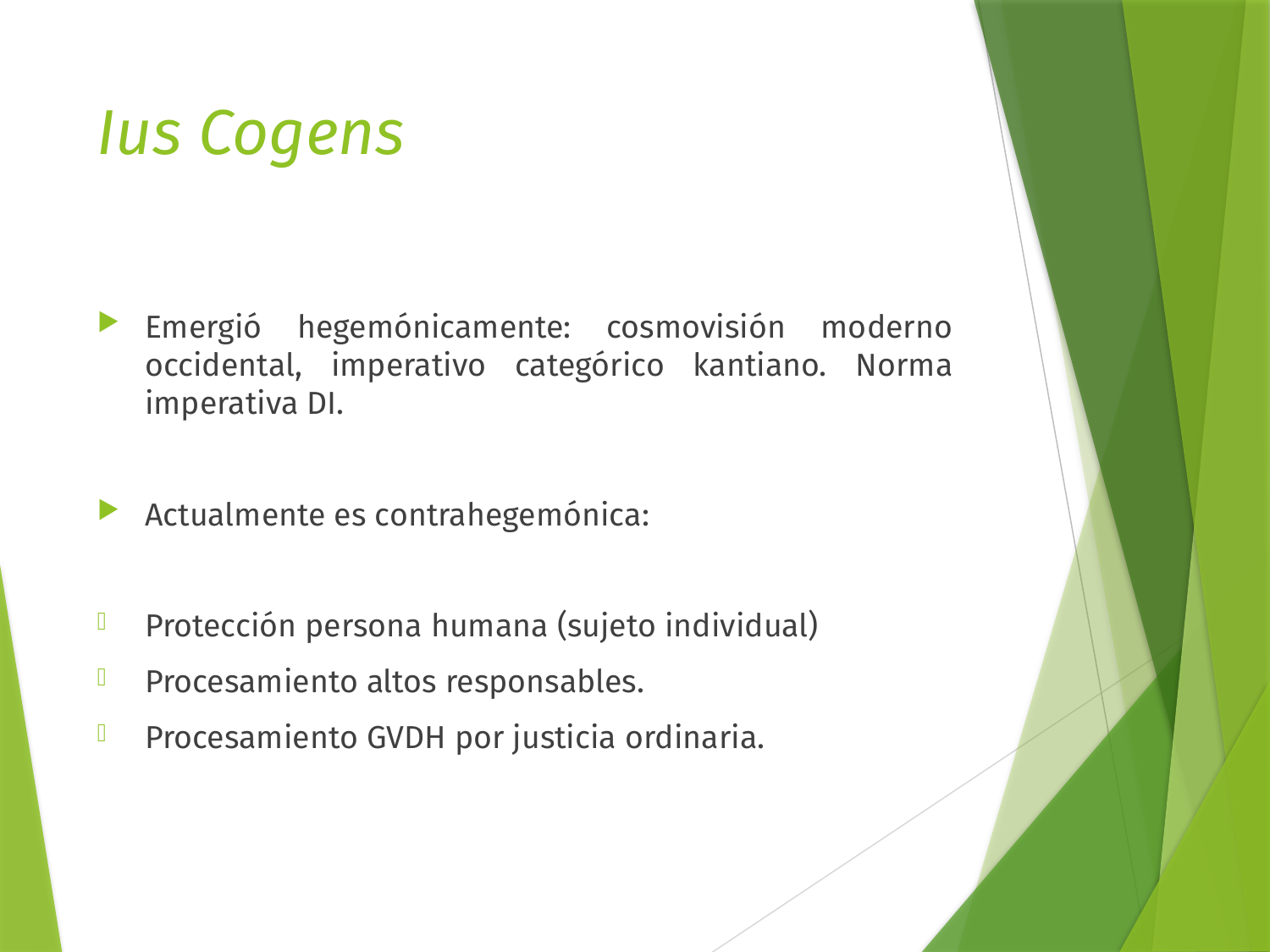

# Ius Cogens
Emergió hegemónicamente: cosmovisión moderno occidental, imperativo categórico kantiano. Norma imperativa DI.

Actualmente es contrahegemónica:

Protección persona humana (sujeto individual)
Procesamiento altos responsables.
Procesamiento GVDH por justicia ordinaria.